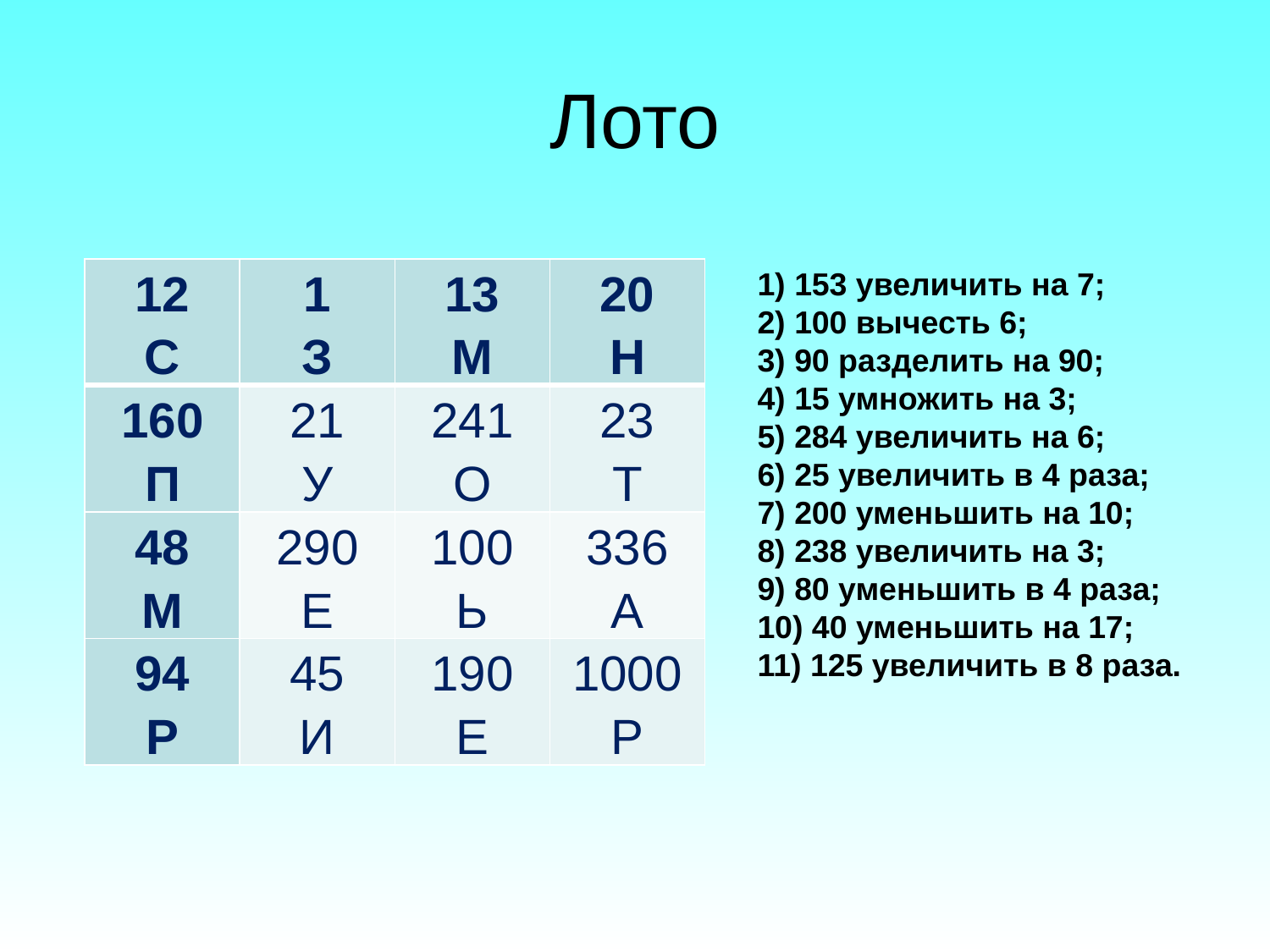

# Лото
1) 153 увеличить на 7;
2) 100 вычесть 6;
3) 90 разделить на 90;
4) 15 умножить на 3;
5) 284 увеличить на 6;
6) 25 увеличить в 4 раза;
7) 200 уменьшить на 10;
8) 238 увеличить на 3;
9) 80 уменьшить в 4 раза;
10) 40 уменьшить на 17;
11) 125 увеличить в 8 раза.
| 12 С | 1 З | 13 М | 20 Н |
| --- | --- | --- | --- |
| 160 П | 21 У | 241 О | 23 Т |
| 48 М | 290 Е | 100 Ь | 336 А |
| 94 Р | 45 И | 190 Е | 1000 Р |